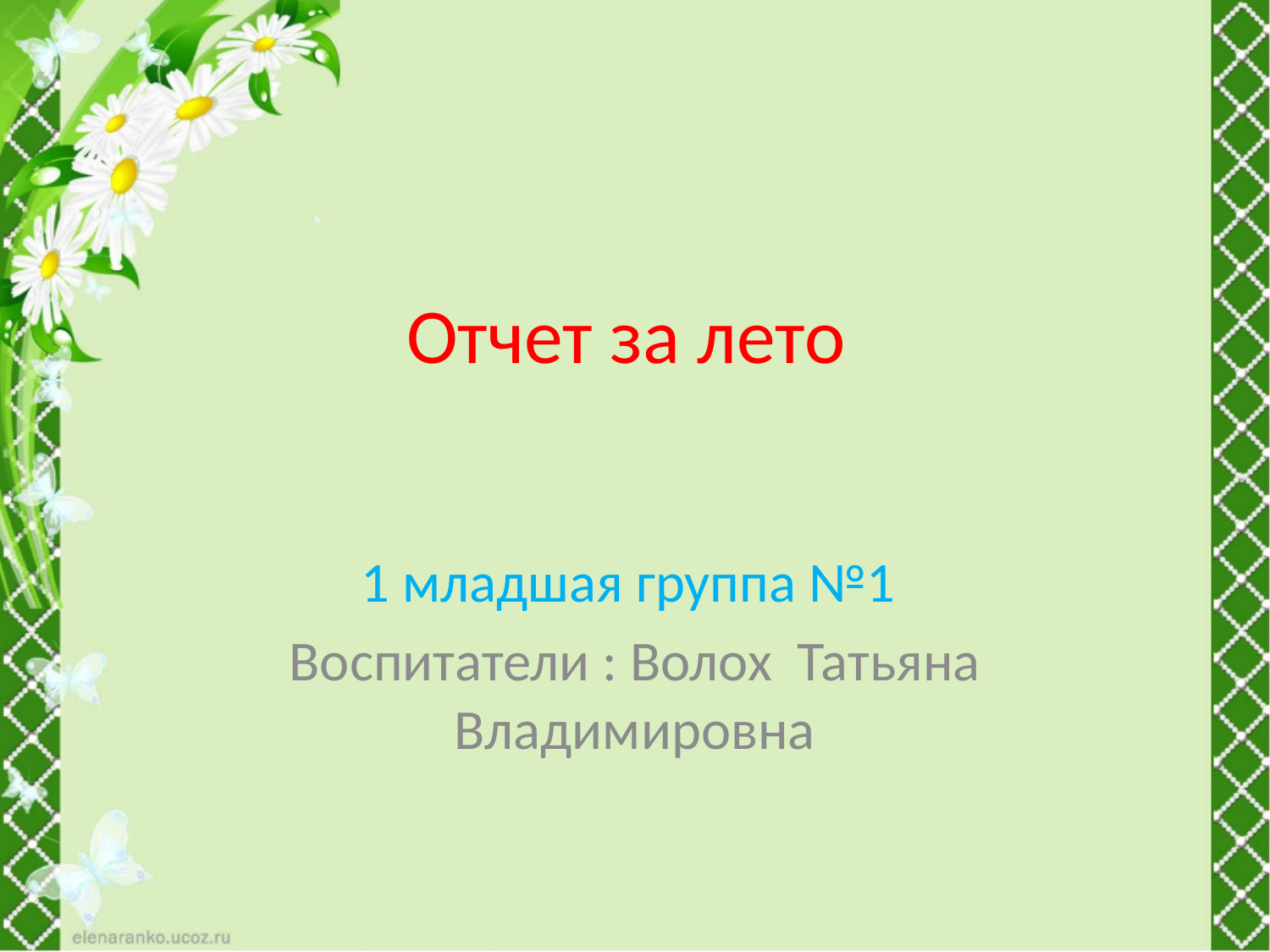

# Отчет за лето
1 младшая группа №1
Воспитатели : Волох  Татьяна Владимировна